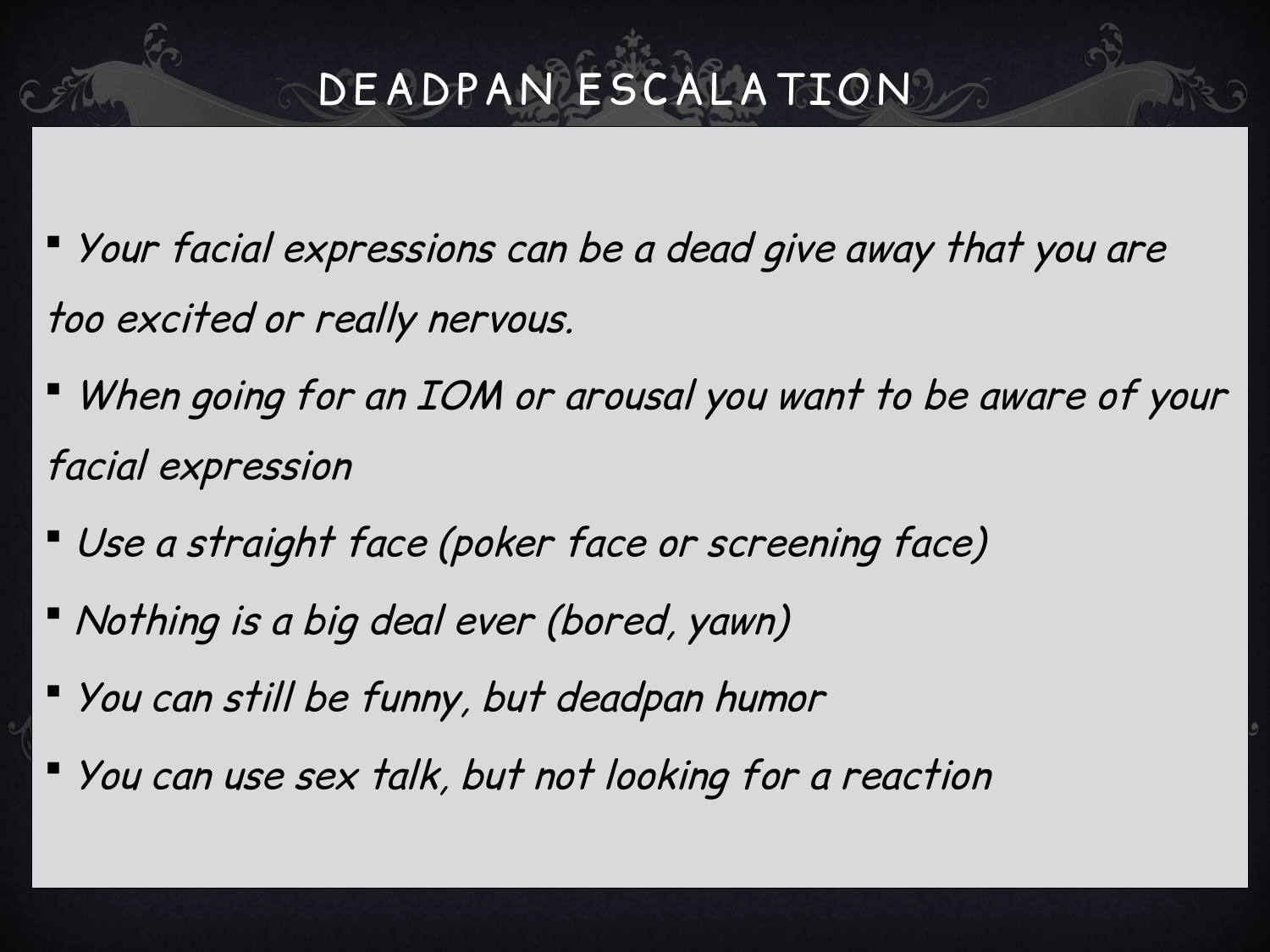

# Deadpan Escalation

 Your facial expressions can be a dead give away that you are too excited or really nervous.
 When going for an IOM or arousal you want to be aware of your facial expression
 Use a straight face (poker face or screening face)
 Nothing is a big deal ever (bored, yawn)
 You can still be funny, but deadpan humor
 You can use sex talk, but not looking for a reaction